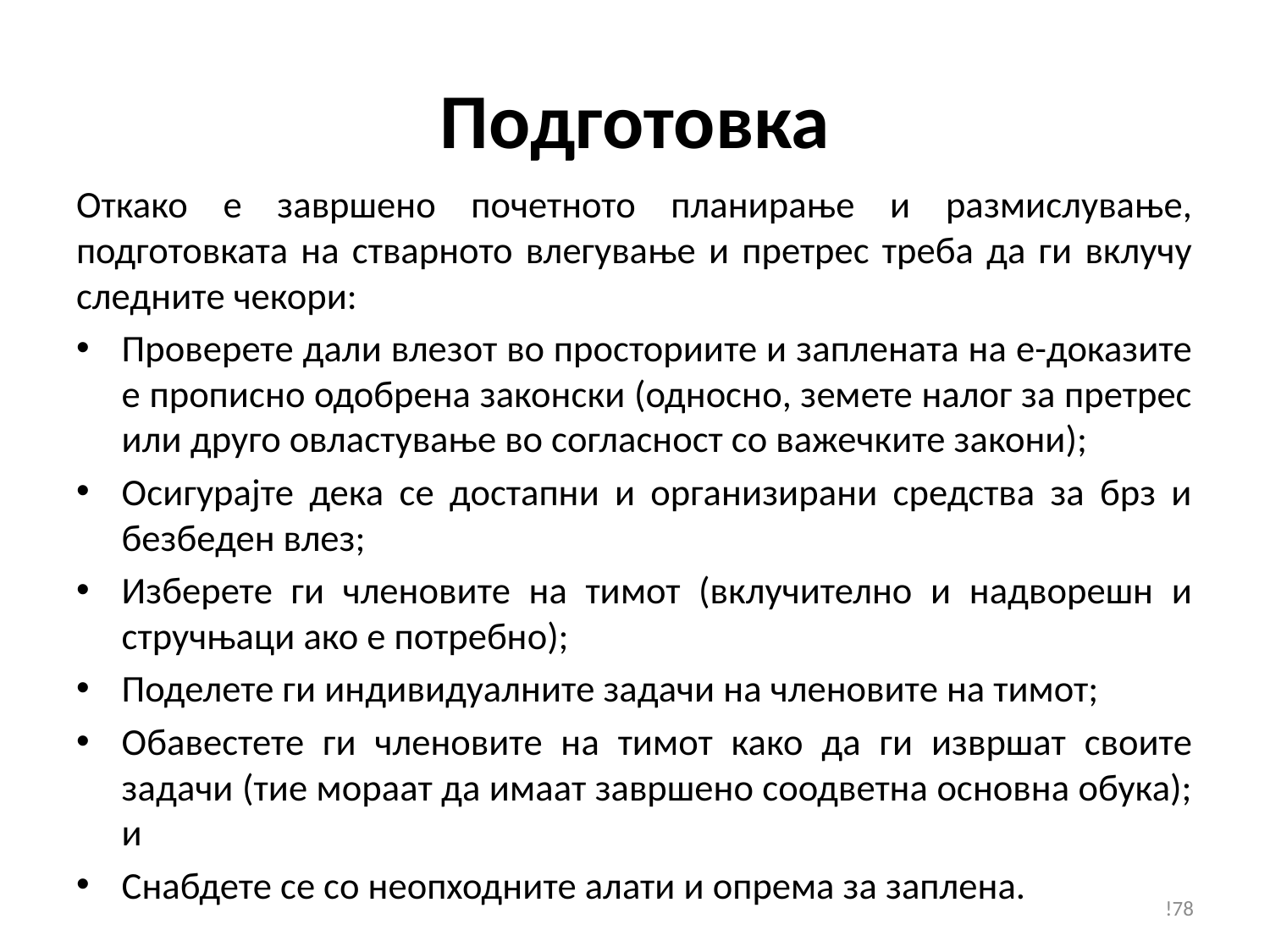

# Подготовка
Откако е завршено почетното планирање и размислување, подготовката на стварното влегување и претрес треба да ги вклучу следните чекори:
Проверете дали влезот во просториите и заплената на е-доказите е прописно одобрена законски (односно, земете налог за претрес или друго овластување во согласност со важечките закони);
Осигурајте дека се достапни и организирани средства за брз и безбеден влез;
Изберете ги членовите на тимот (вклучително и надворешн и стручњаци ако е потребно);
Поделете ги индивидуалните задачи на членовите на тимот;
Обавестете ги членовите на тимот како да ги извршат своите задачи (тие мораат да имаат завршено соодветна основна обука); и
Снабдете се со неопходните алати и опрема за заплена.

!78